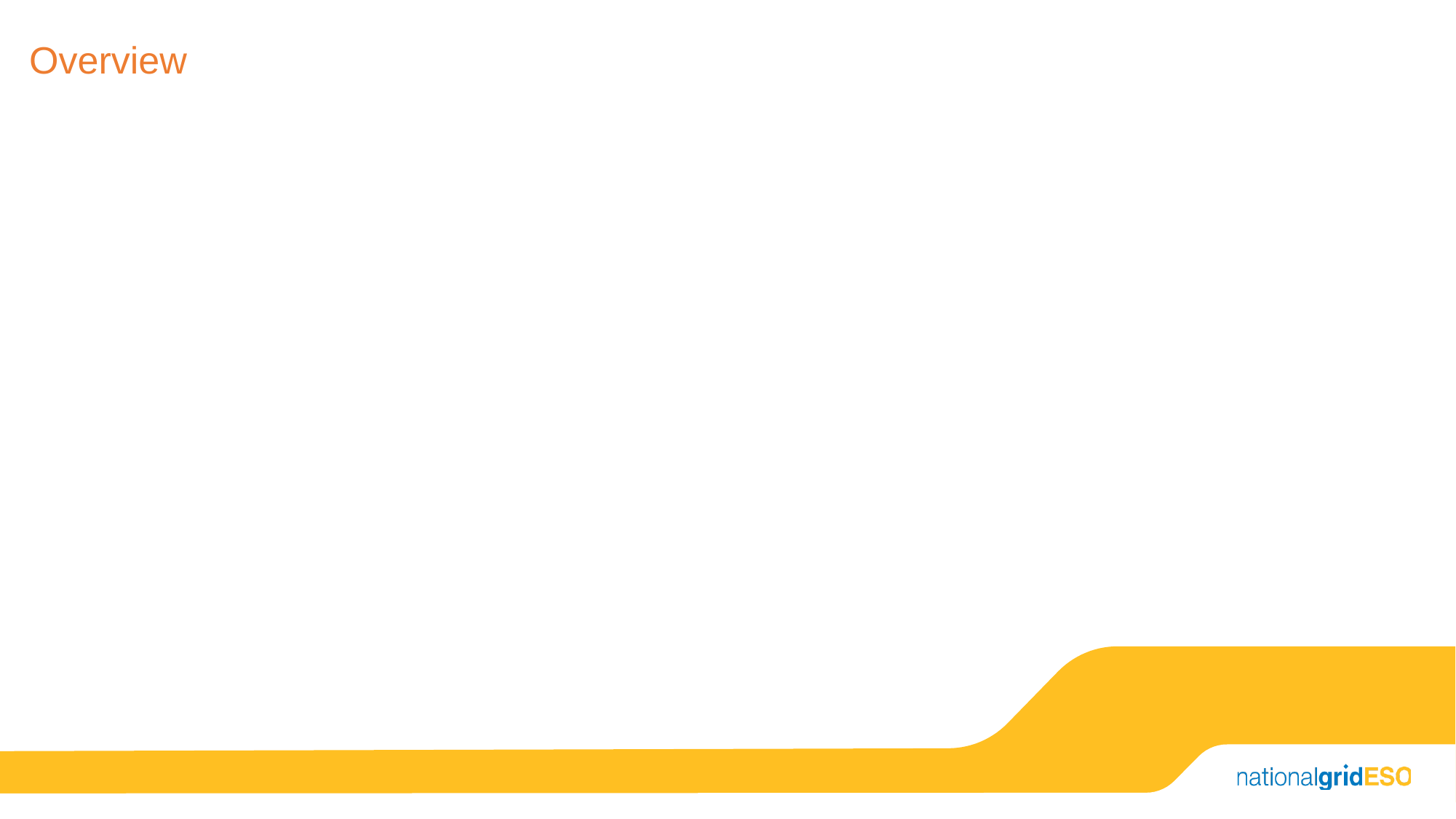

Overview

Brief: Pumped storage units in Scotland during high and low wind days with and without active constraints
17, 18 and 19 June 2022 are days of high wind speeds and active constraints in Scotland
Data shows INSLOAD (instructed load), FPNs and BOAs for the BMUs at Cruachan and Foyers
18 December 2021 is used as an example of a low-wind day with no active constraints
Instructed Load shown in green lines, FPNs in blue bars and QBOs in yellow/brown bars (QBO = Quantity of BOAs)
Day-ahead auction prices and BSUoS prices are included
Data for pumped storage at Dinorwig and Ffestiniog on high and low wind days without constraints included